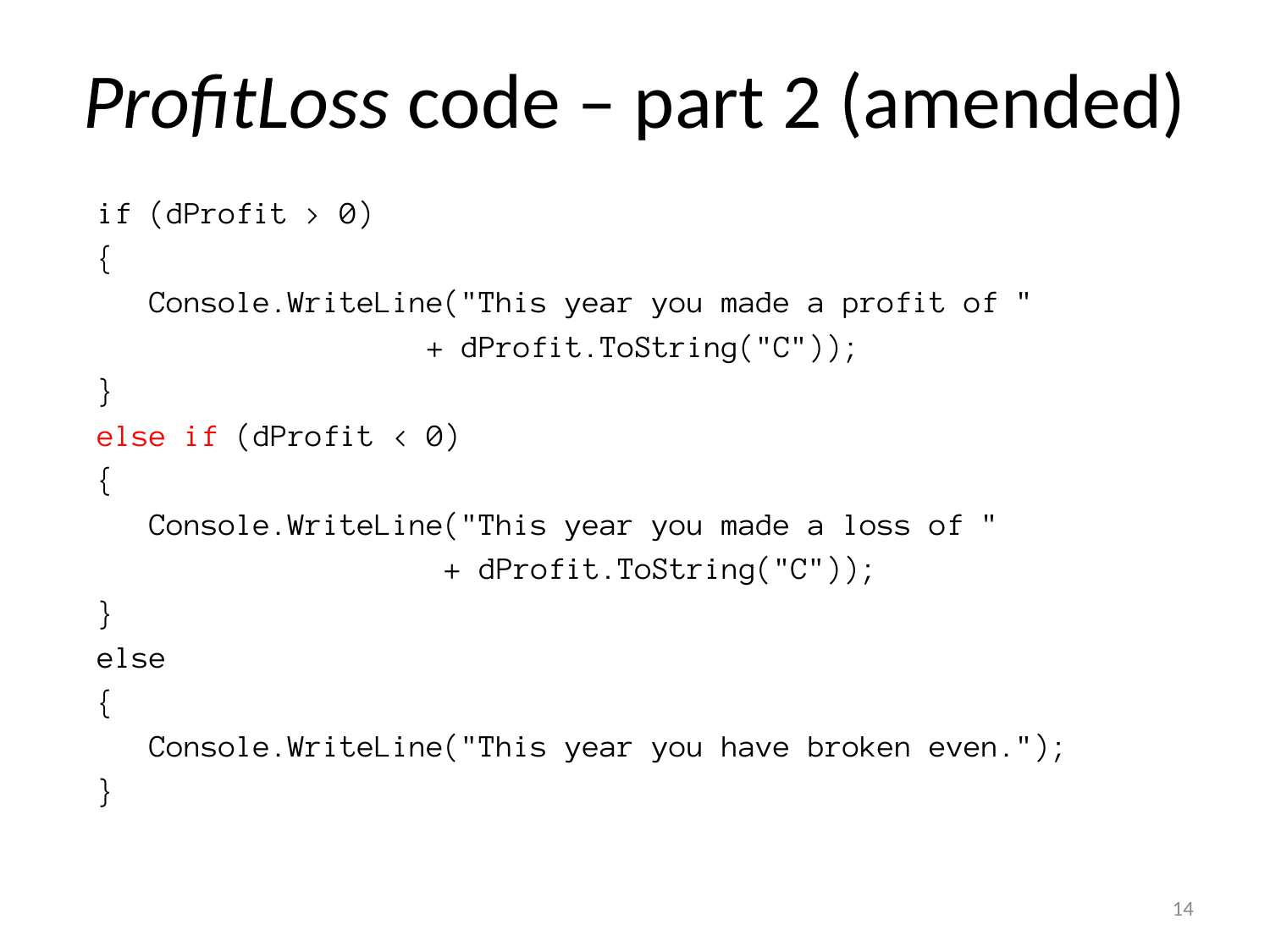

# ProfitLoss code – part 2 (amended)
if (dProfit > 0)
{
   Console.WriteLine("This year you made a profit of "
                   + dProfit.ToString("C"));
}
else if (dProfit < 0)
{
   Console.WriteLine("This year you made a loss of "
                    + dProfit.ToString("C"));
}
else
{
   Console.WriteLine("This year you have broken even.");
}

14